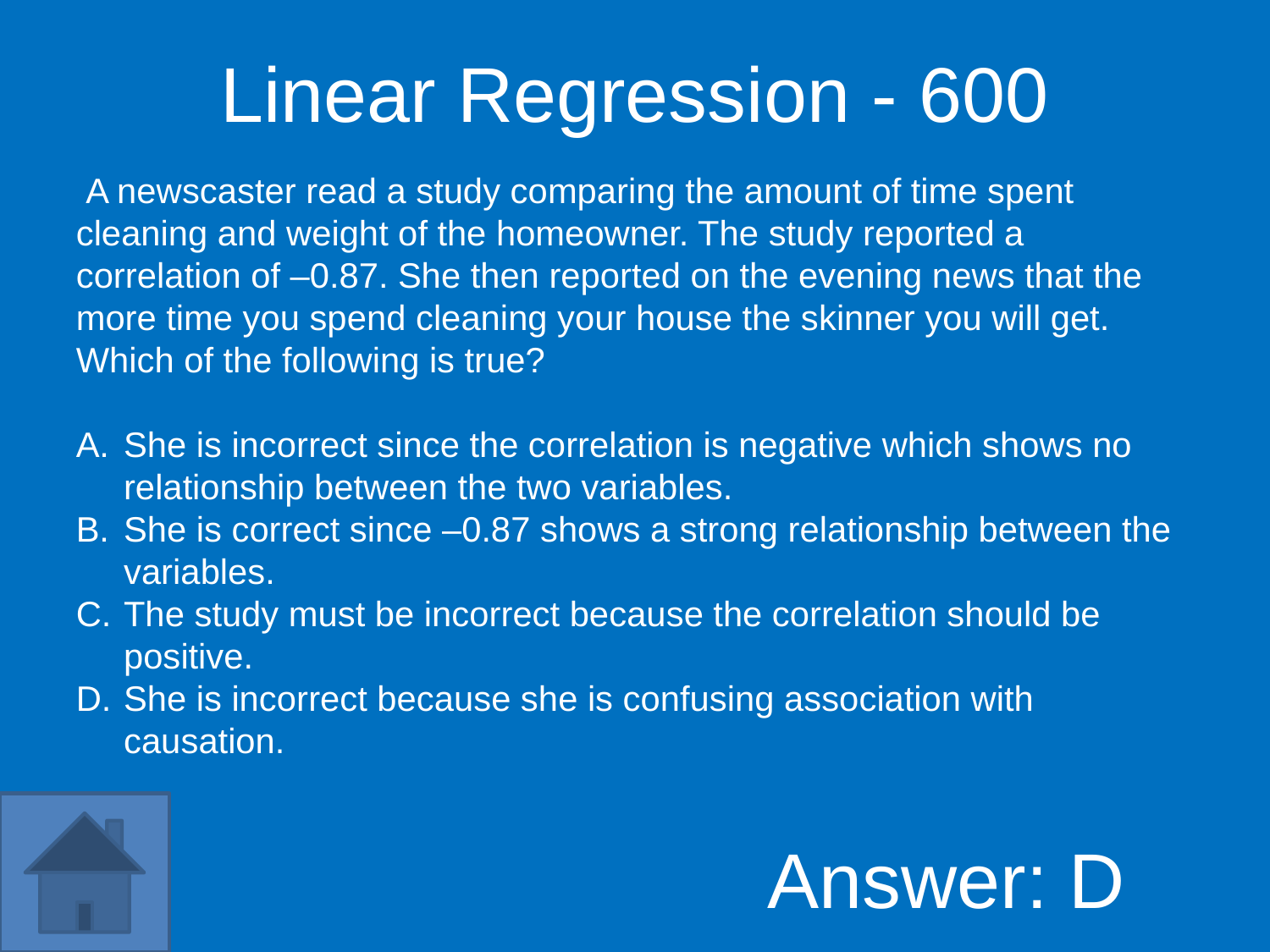

Linear Regression - 600
 A newscaster read a study comparing the amount of time spent cleaning and weight of the homeowner. The study reported a correlation of –0.87. She then reported on the evening news that the more time you spend cleaning your house the skinner you will get. Which of the following is true?

She is incorrect since the correlation is negative which shows no relationship between the two variables.
She is correct since –0.87 shows a strong relationship between the variables.
The study must be incorrect because the correlation should be positive.
She is incorrect because she is confusing association with causation.

Answer: D